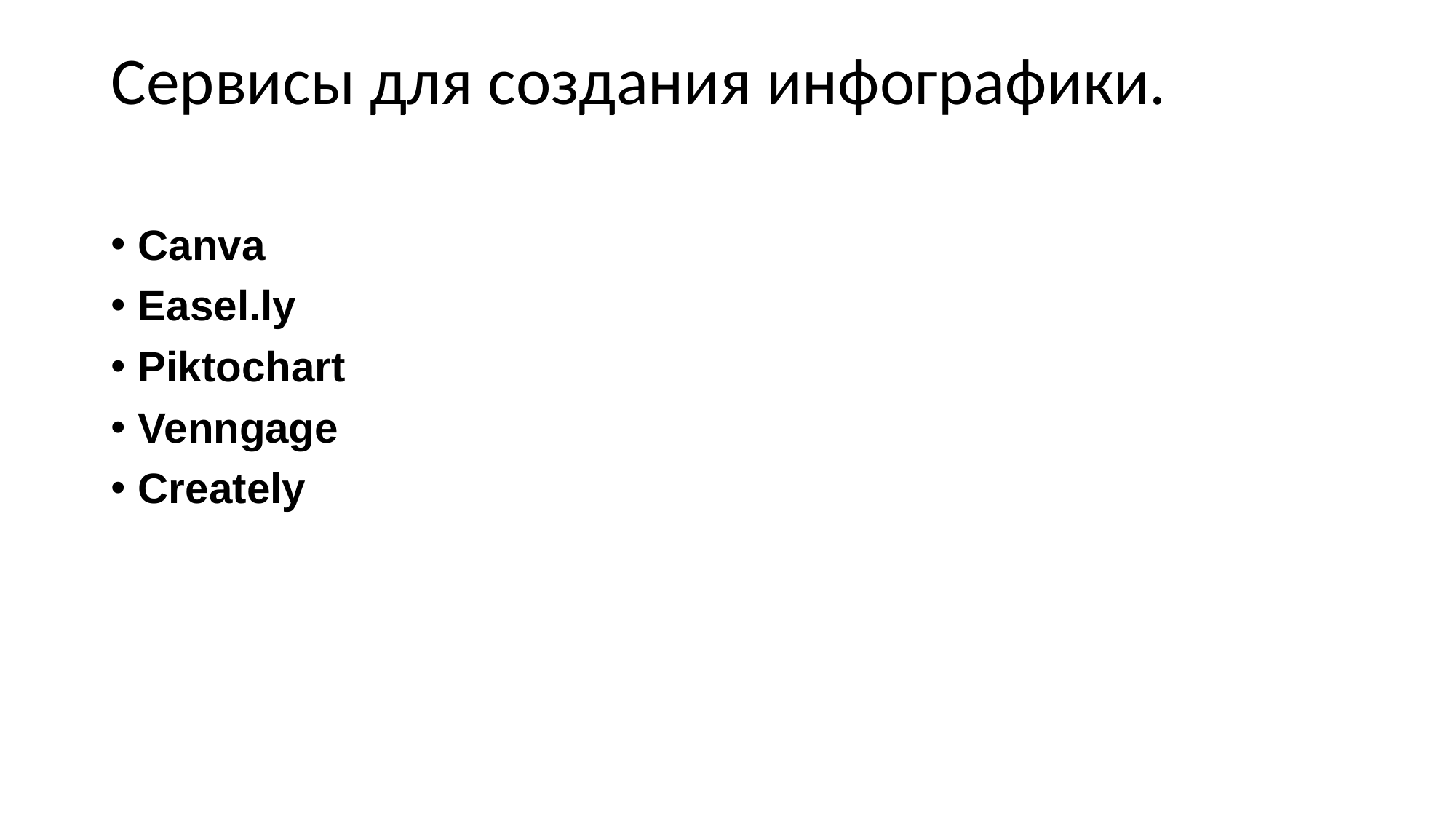

# Сервисы для создания инфографики.
Сanva
Easel.ly
Piktochart
Venngage
Creately